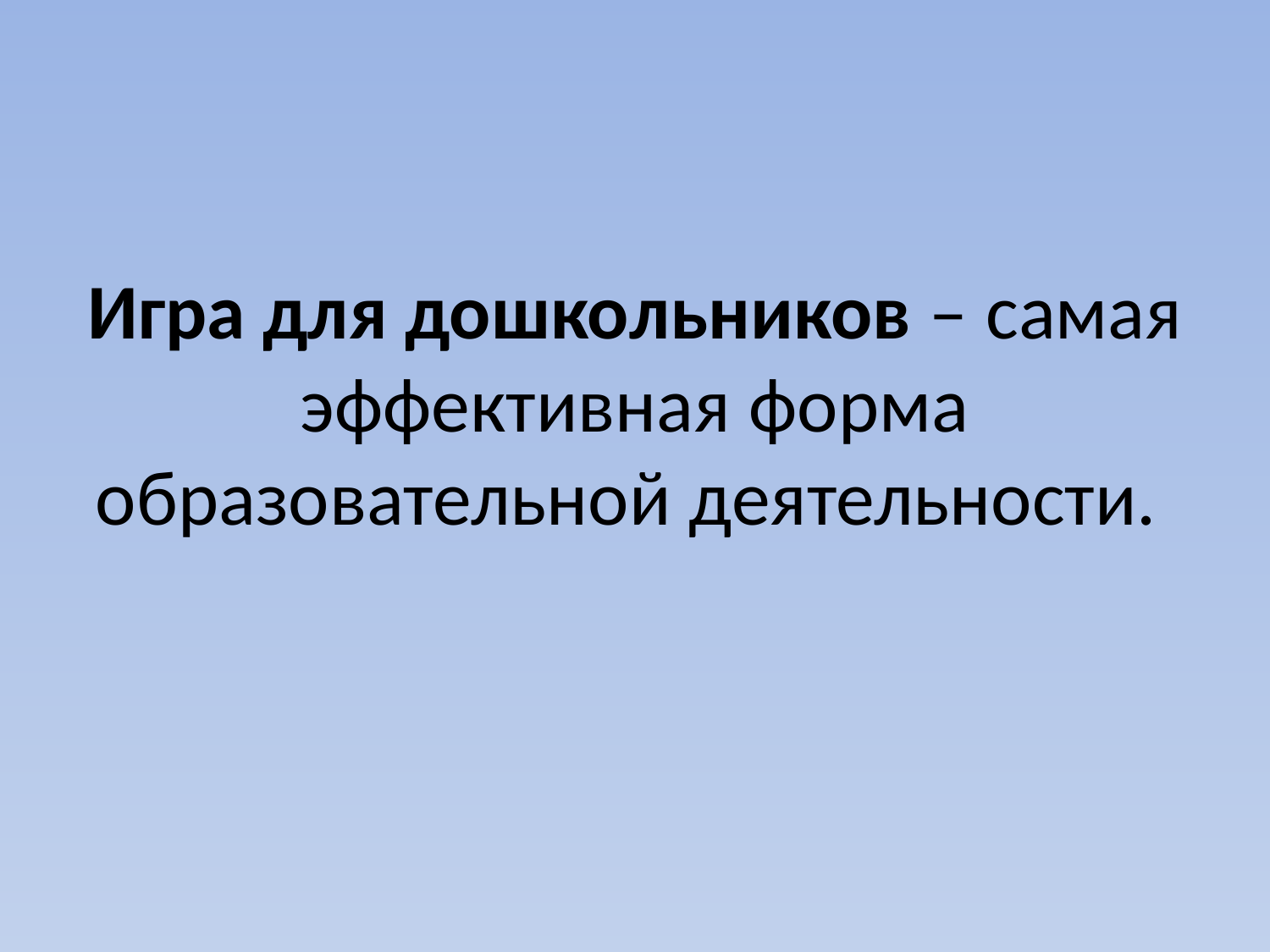

# Игра для дошкольников – самая эффективная форма образовательной деятельности.